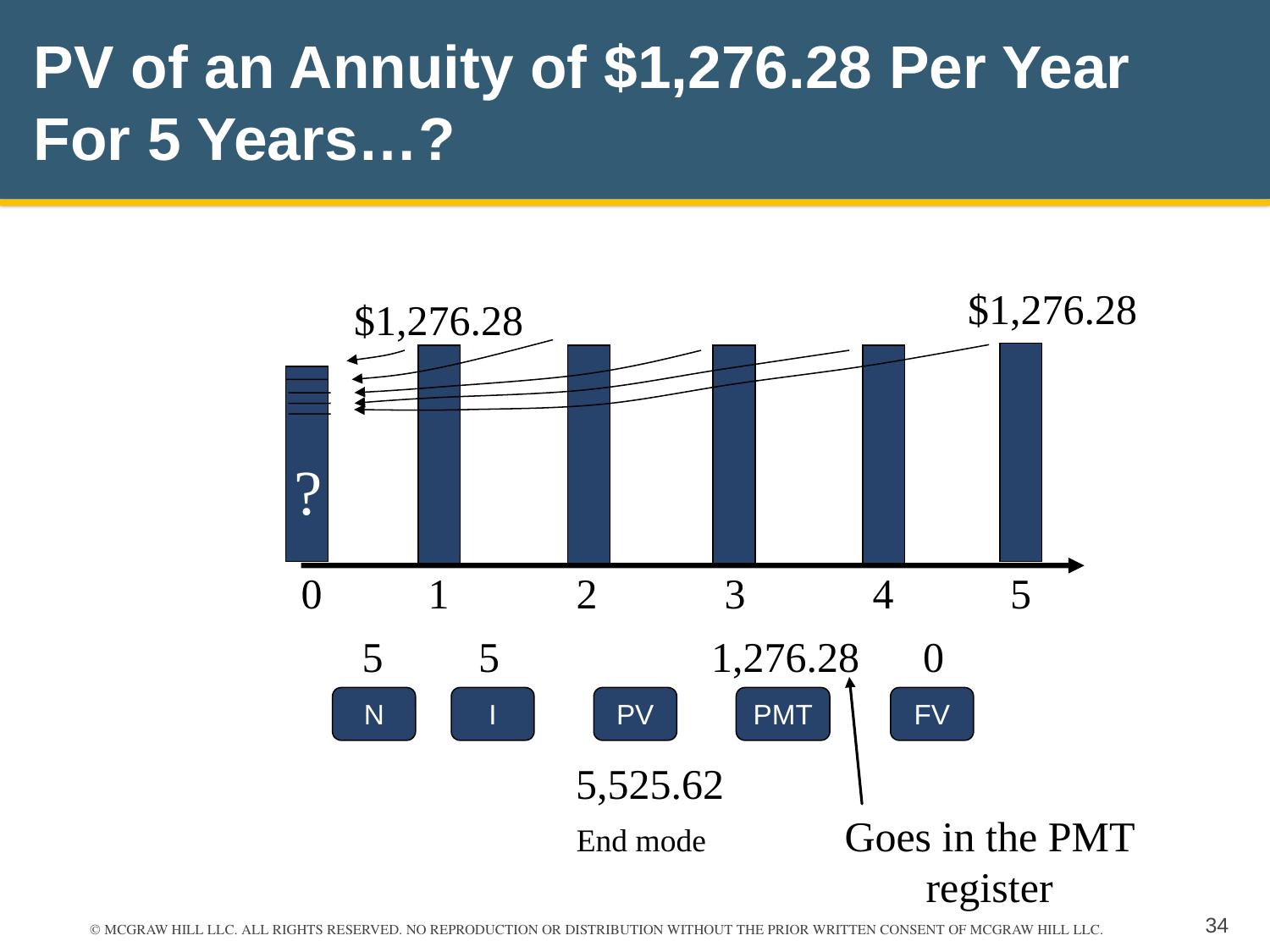

# PV of an Annuity of $1,276.28 Per Year For 5 Years…?
$1,276.28
$1,276.28

?
0	1	  2	    3	      4	       5

   5         5 		1,276.28      0
N

I

PV

PMT

FV

		  5,525.62
Goes in the PMT register
End mode
© MCGRAW HILL LLC. ALL RIGHTS RESERVED. NO REPRODUCTION OR DISTRIBUTION WITHOUT THE PRIOR WRITTEN CONSENT OF MCGRAW HILL LLC.
34